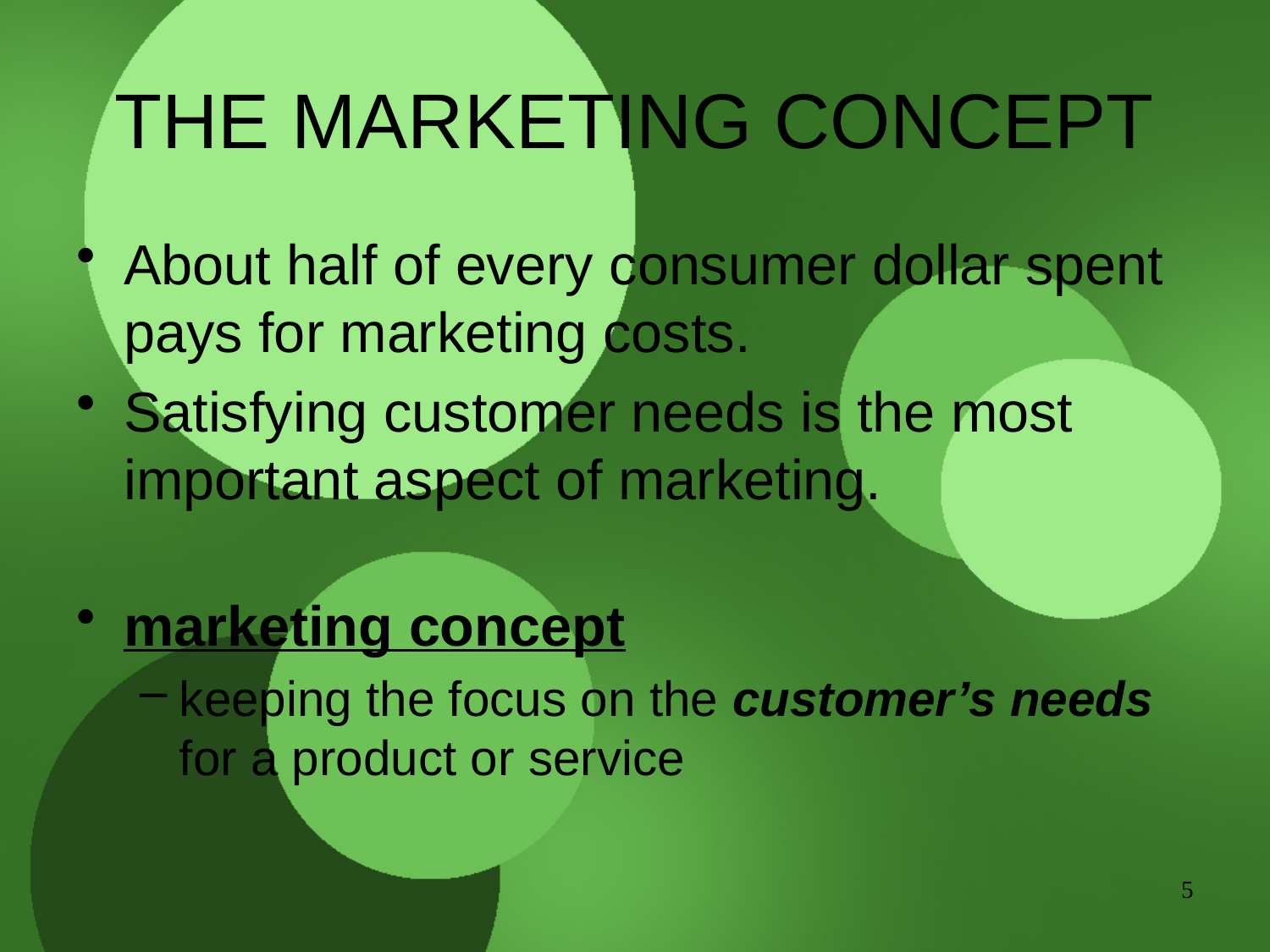

# THE MARKETING CONCEPT
About half of every consumer dollar spent pays for marketing costs.
Satisfying customer needs is the most important aspect of marketing.
marketing concept
keeping the focus on the customer’s needs for a product or service
5